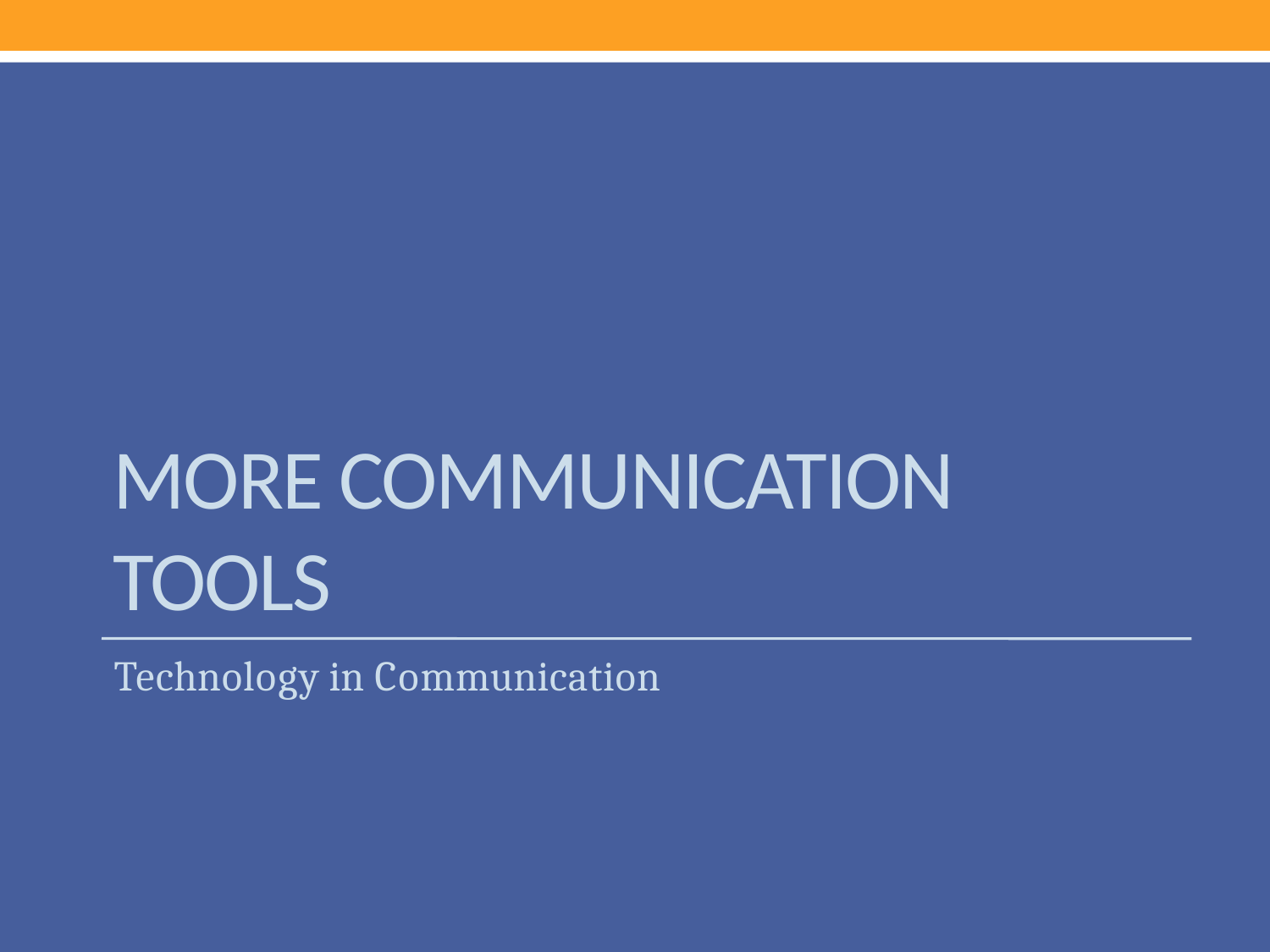

# More Communication Tools
Technology in Communication